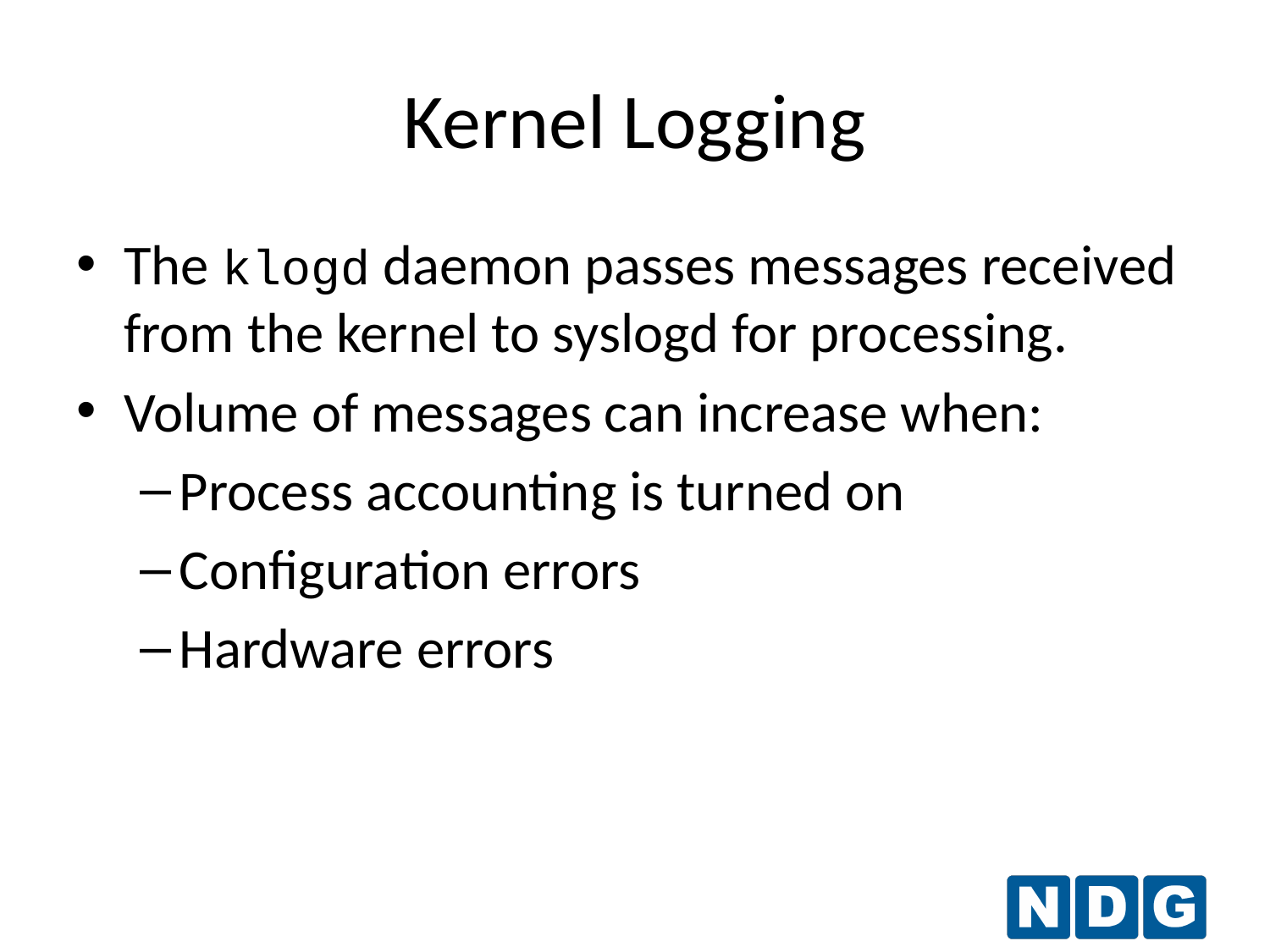

Kernel Logging
The klogd daemon passes messages received from the kernel to syslogd for processing.
Volume of messages can increase when:
Process accounting is turned on
Configuration errors
Hardware errors